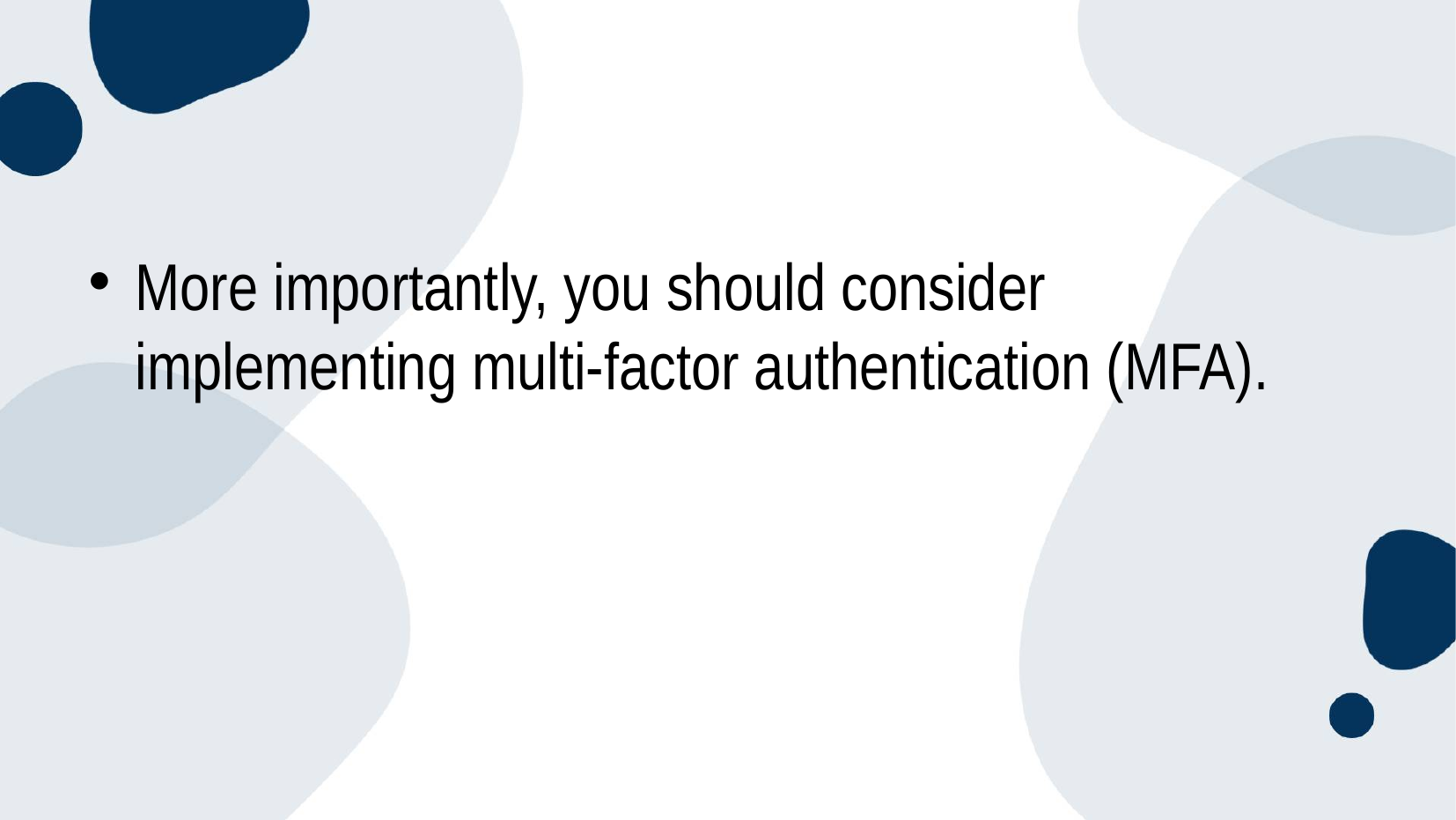

#
More importantly, you should consider implementing multi-factor authentication (MFA).